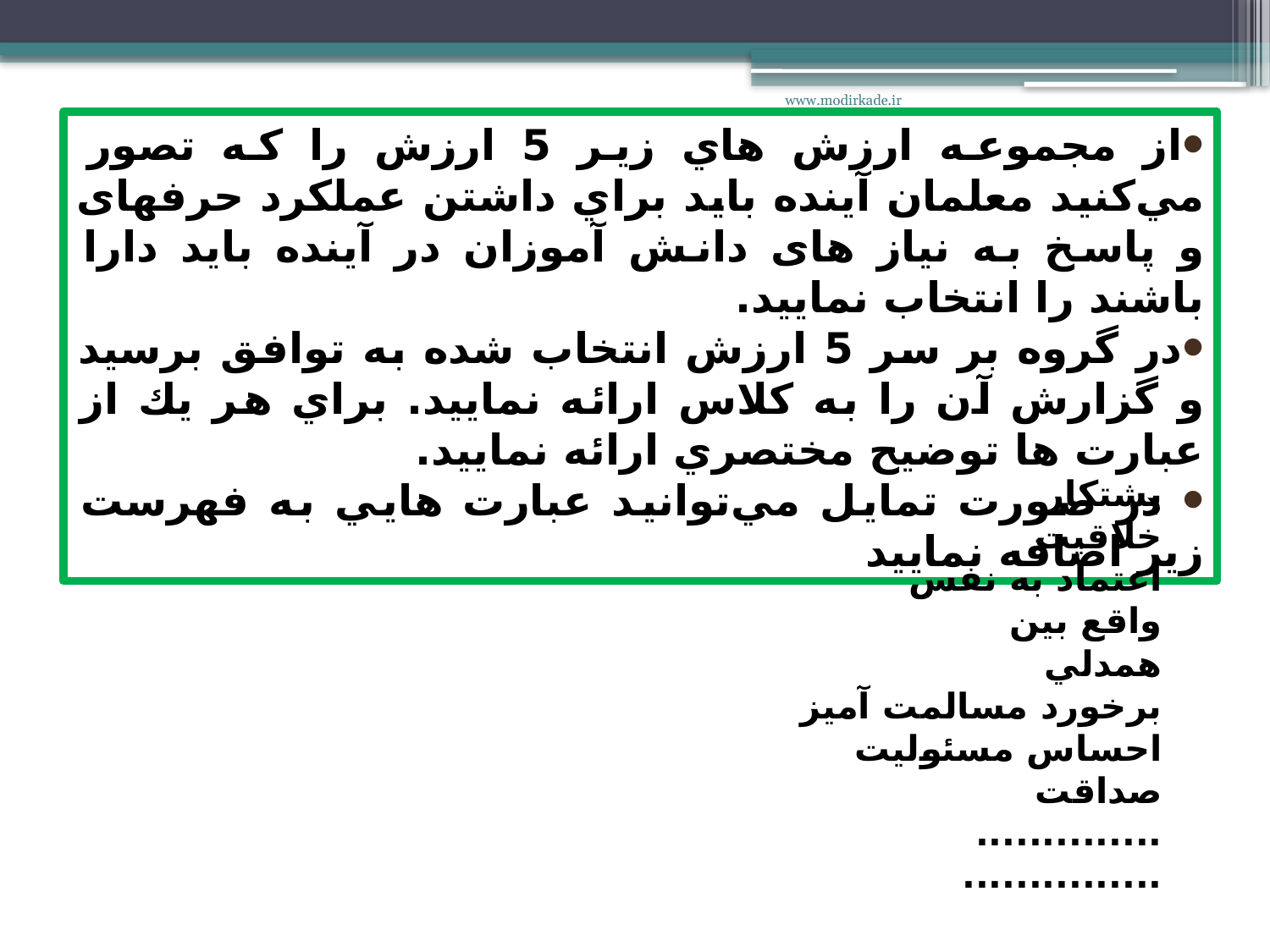

www.modirkade.ir
از مجموعه ارزش هاي زير 5 ارزش را كه تصور مي‌كنيد معلمان آینده بايد براي داشتن عملکرد حرفه‏ای و پاسخ به نیاز های دانش آموزان در آینده باید دارا باشند را انتخاب نماييد.
در گروه بر سر 5 ارزش انتخاب شده به توافق برسيد و گزارش آن را به كلاس ارائه نماييد. براي هر يك از عبارت ها توضيح مختصري ارائه نماييد.
 در صورت تمايل مي‌توانيد عبارت هايي به فهرست زير اضافه نماييد
پشتكار
خلاقيت
اعتماد به نفس
واقع بين
همدلي
برخورد مسالمت آميز
احساس مسئوليت
صداقت
..............
...............
نوع دوستي
توانايي كار با ديگران
حل مسئله
يادگيري عميق و معنادار
خود كنترلي
انصاف
برنامه ريزي
يادگيري مادام العمر
نظم و دقت
تفکر تأملی
تواضع